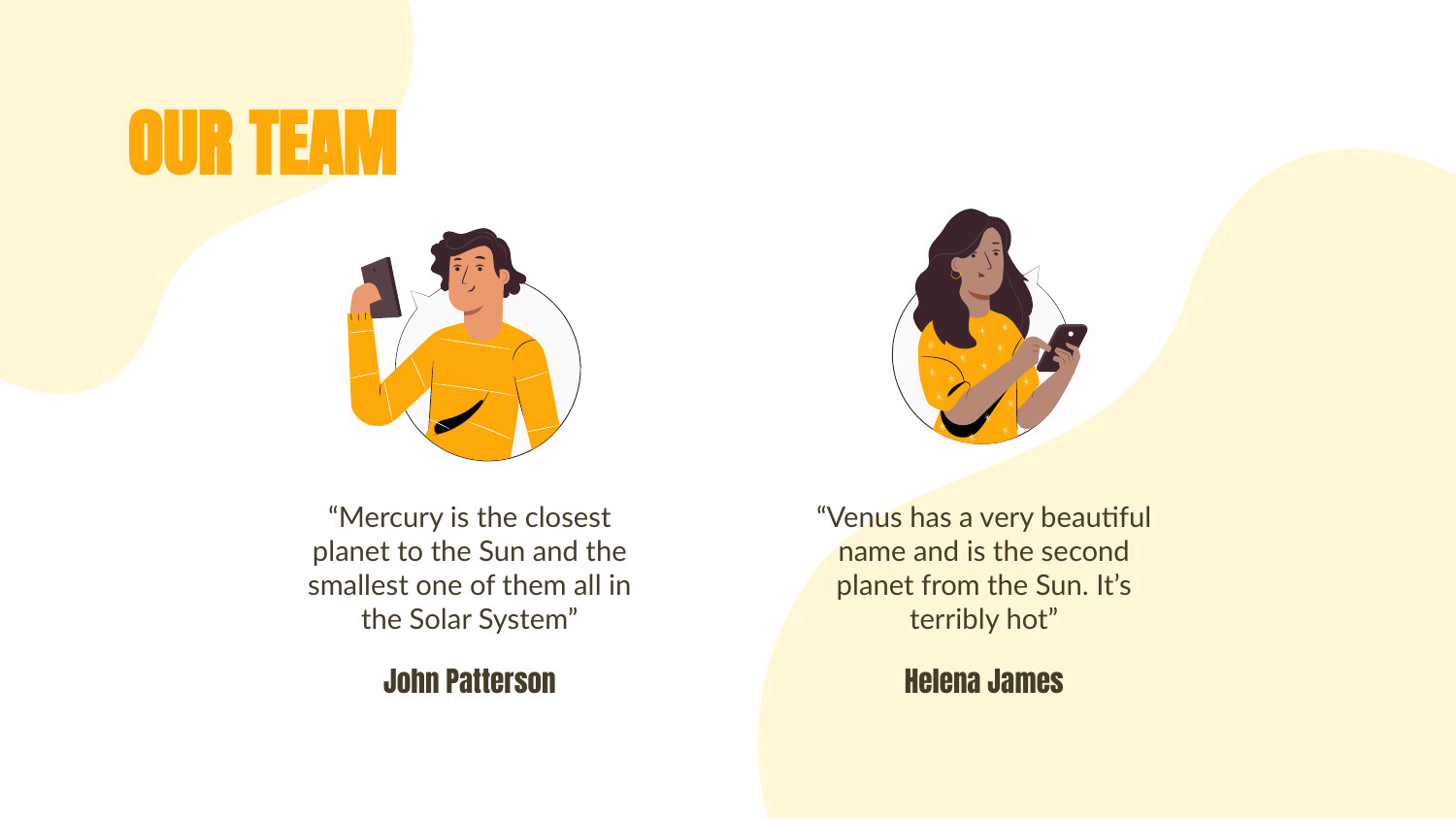

# OUR TEAM

“Mercury is the closest planet to the Sun and the smallest one of them all in the Solar System”
“Venus has a very beautiful name and is the second planet from the Sun. It’s terribly hot”
John Patterson
Helena James